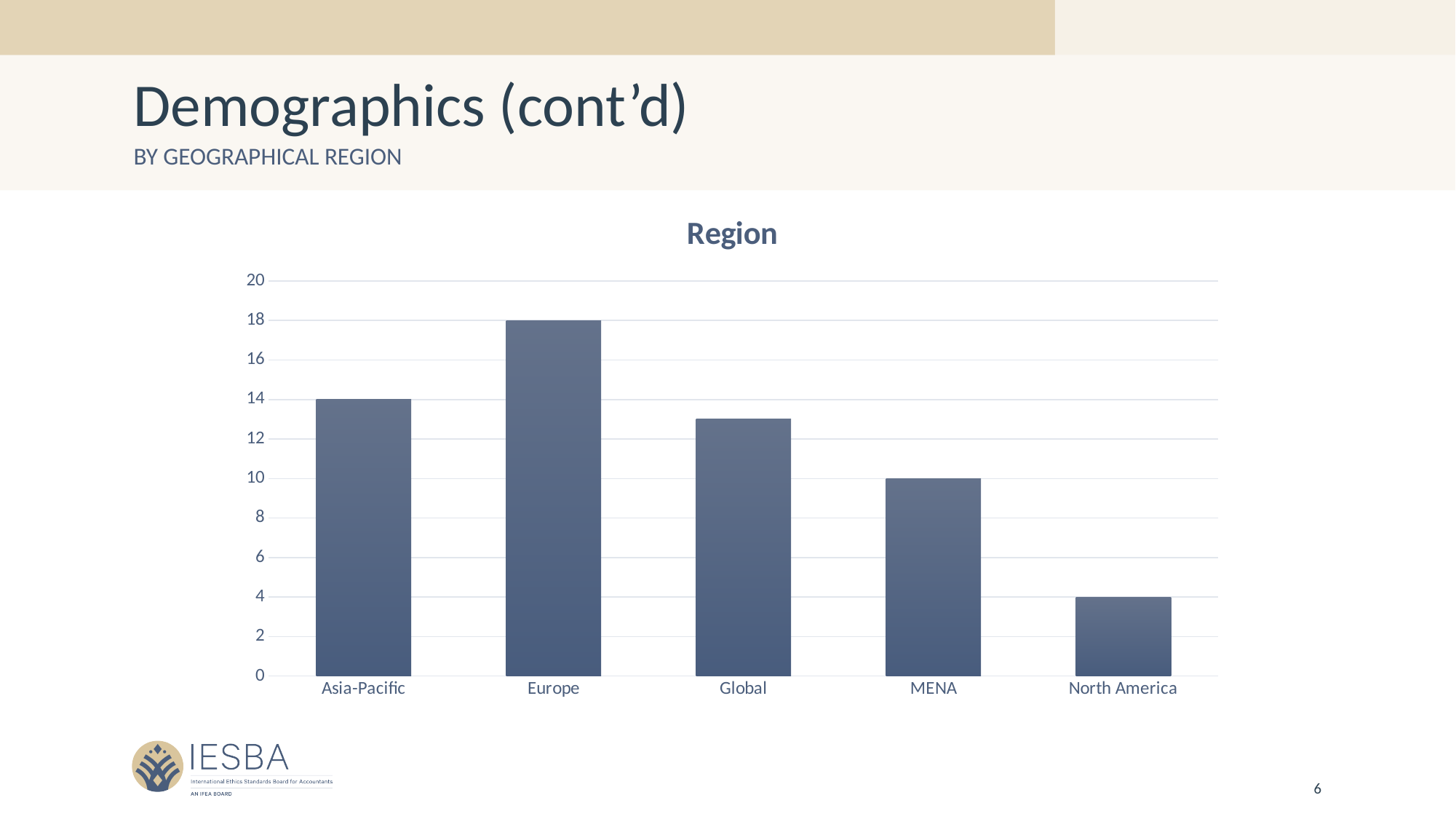

# Demographics (cont’d)
By geographical region

### Chart:

| Category | Region |
|---|---|
| Asia-Pacific | 14.0 |
| Europe | 18.0 |
| Global | 13.0 |
| MENA | 10.0 |
| North America | 4.0 |
6